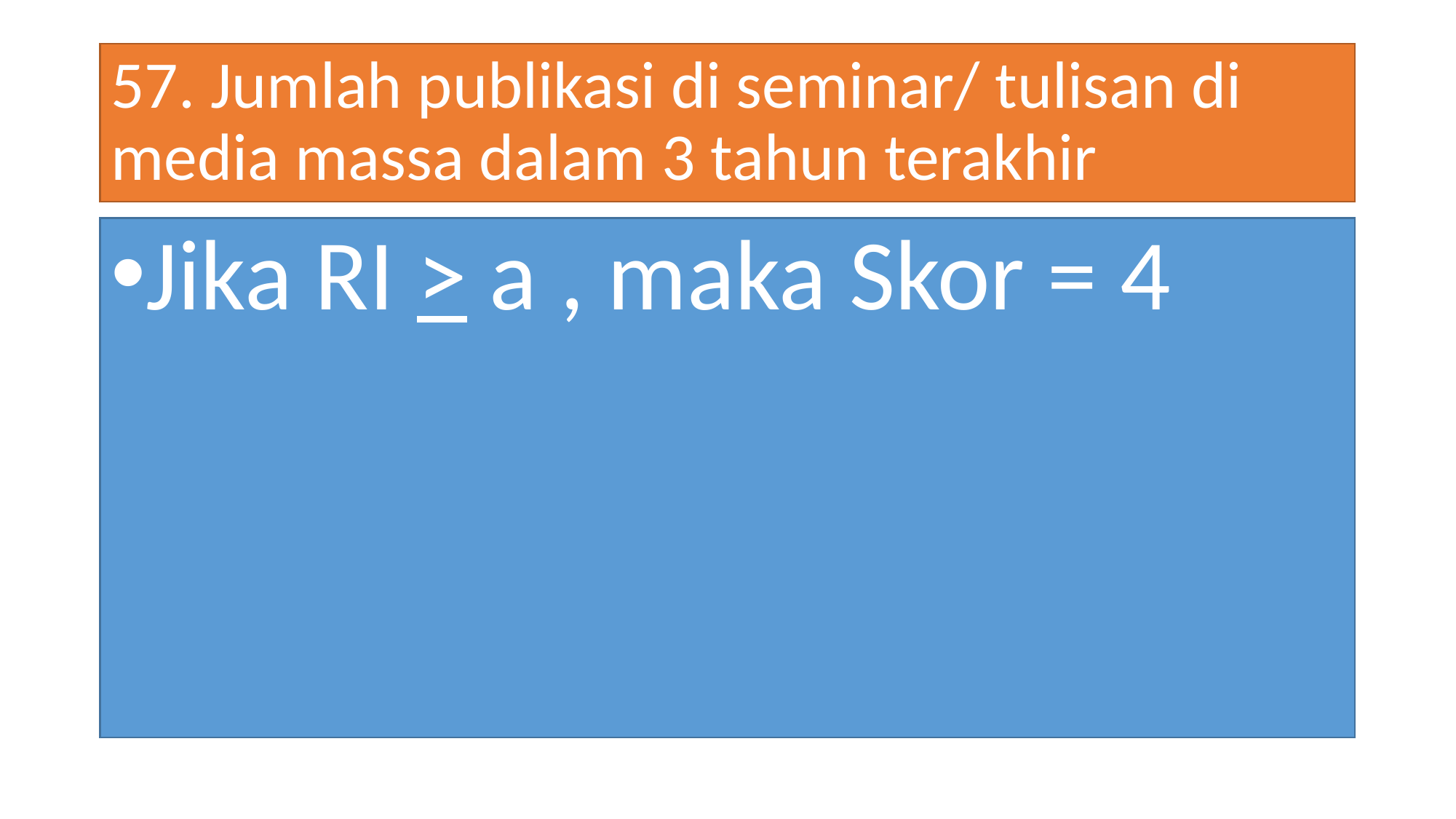

# 57. Jumlah publikasi di seminar/ tulisan di media massa dalam 3 tahun terakhir
Jika RI > a , maka Skor = 4